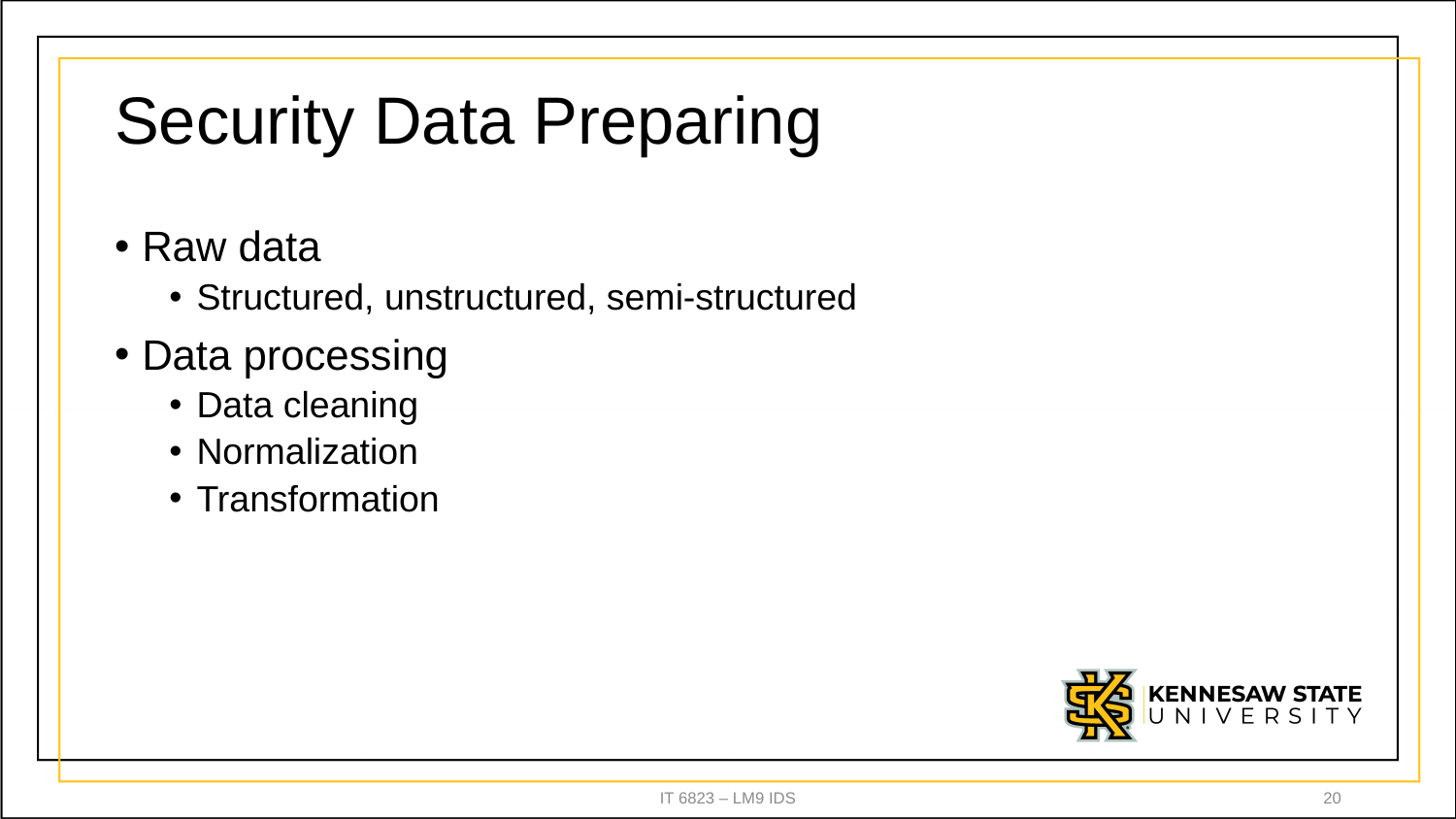

# Security Data Preparing
Raw data
Structured, unstructured, semi-structured
Data processing
Data cleaning
Normalization
Transformation

IT 6823 – LM9 IDS
20